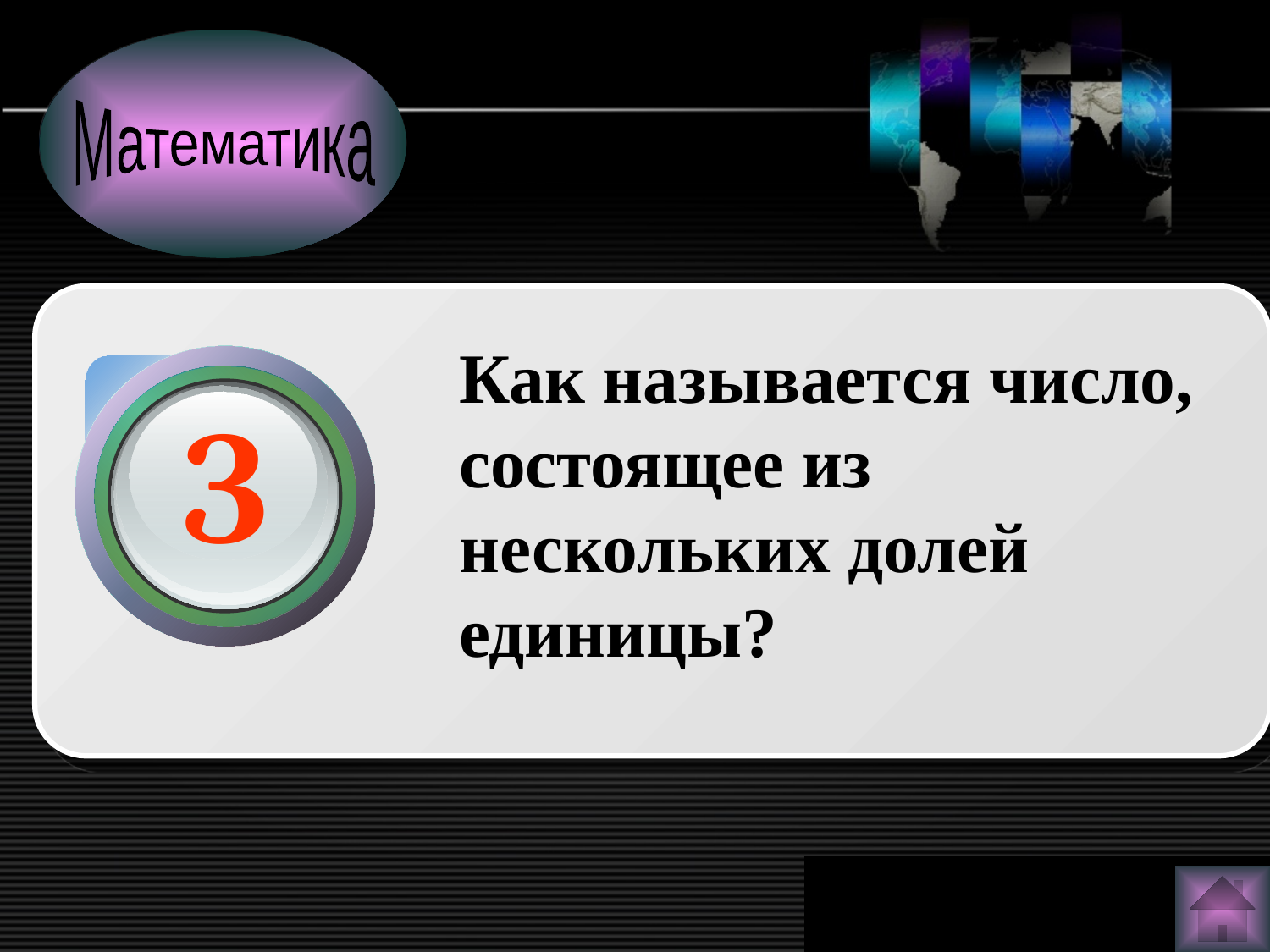

Математика

Как называется число, состоящее из нескольких долей единицы?

3

www.themegallery.com